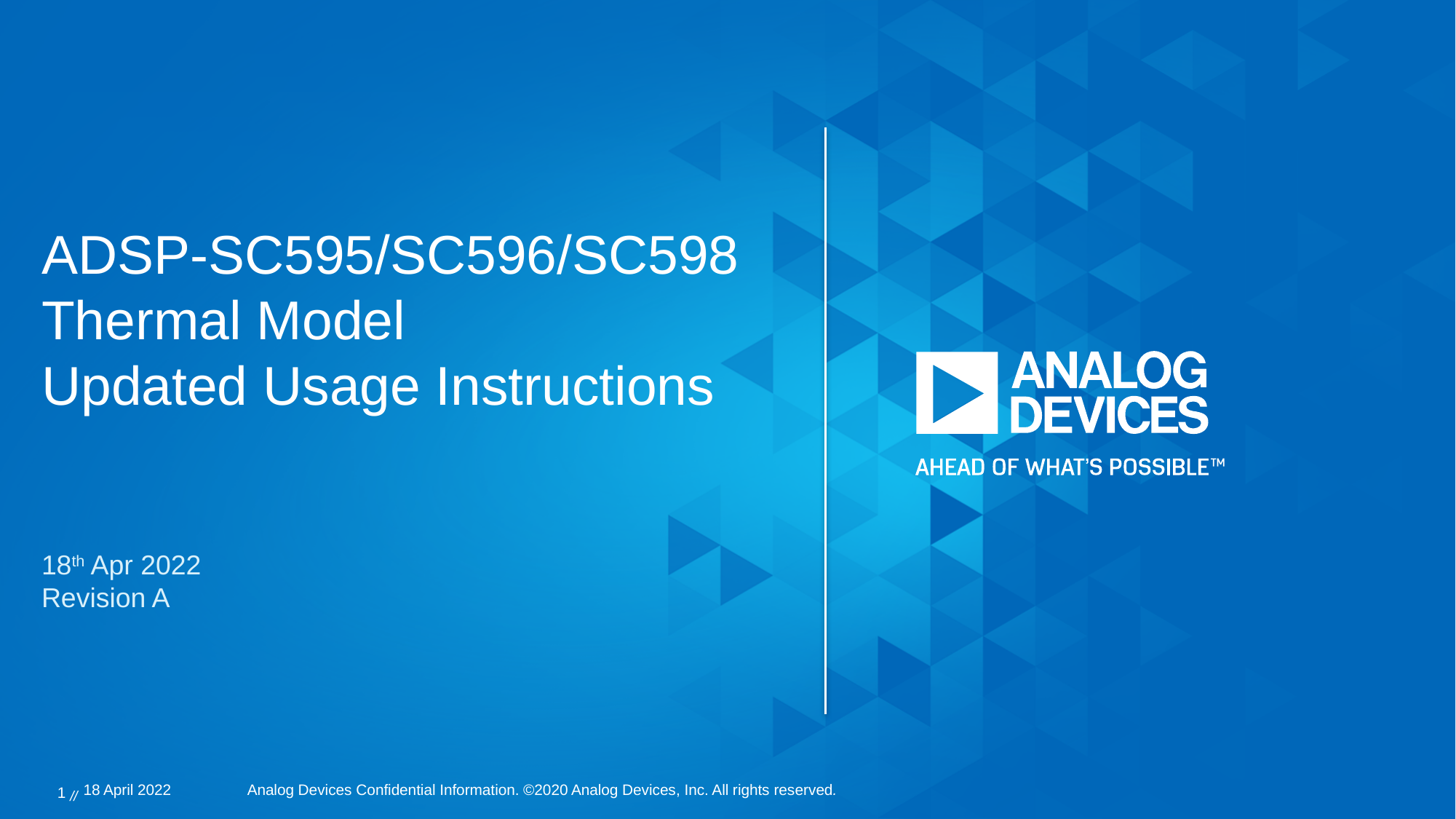

# ADSP-SC595/SC596/SC598  Thermal Model Updated Usage Instructions
18th Apr 2022
Revision A
1 //
18 April 2022
Analog Devices Confidential Information. ©2020 Analog Devices, Inc. All rights reserved.